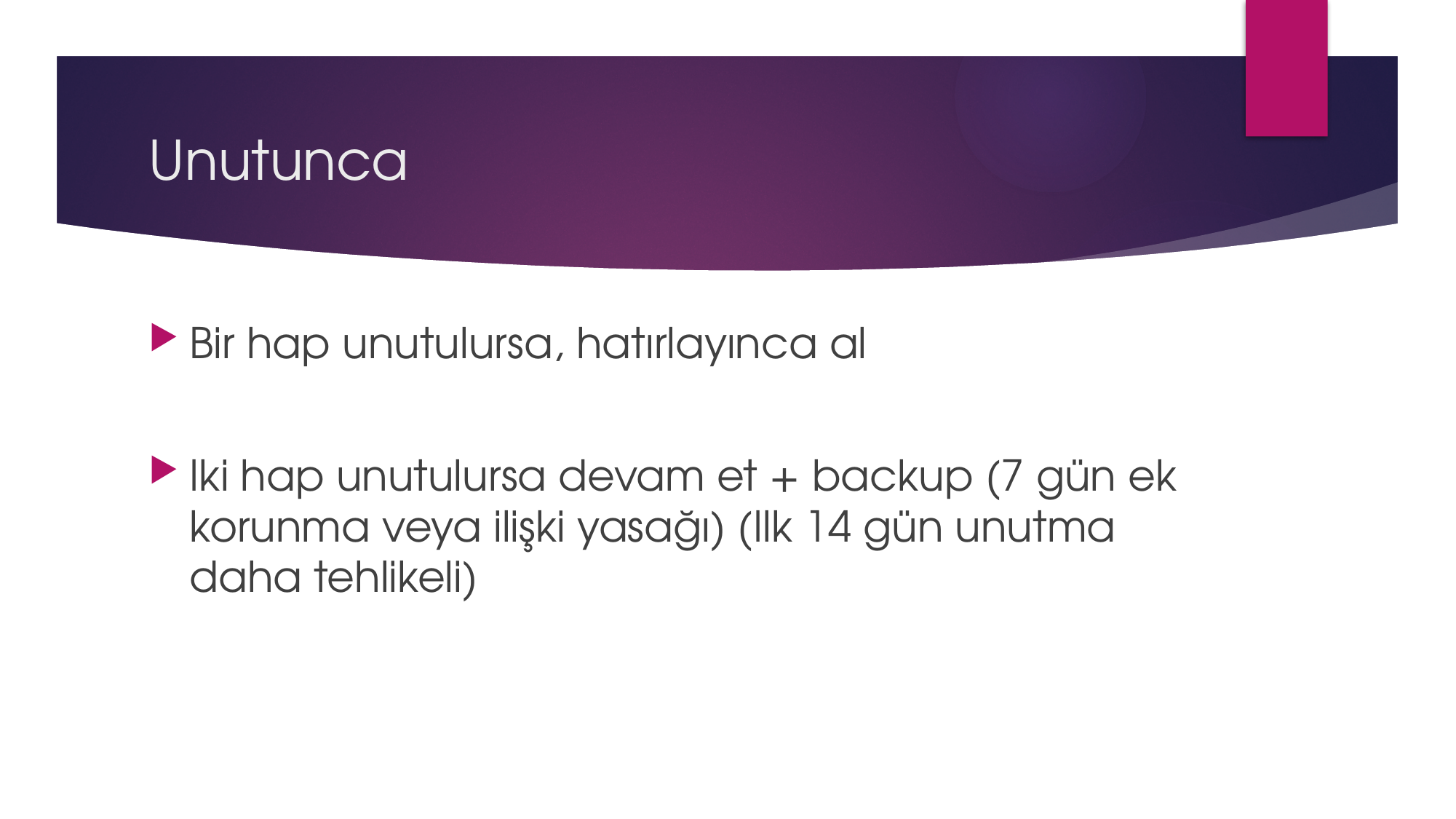

# Unutunca
Bir hap unutulursa, hatırlayınca al

Iki hap unutulursa devam et + backup (7 gün ek korunma veya ilişki yasağı) (Ilk 14 gün unutma daha tehlikeli)